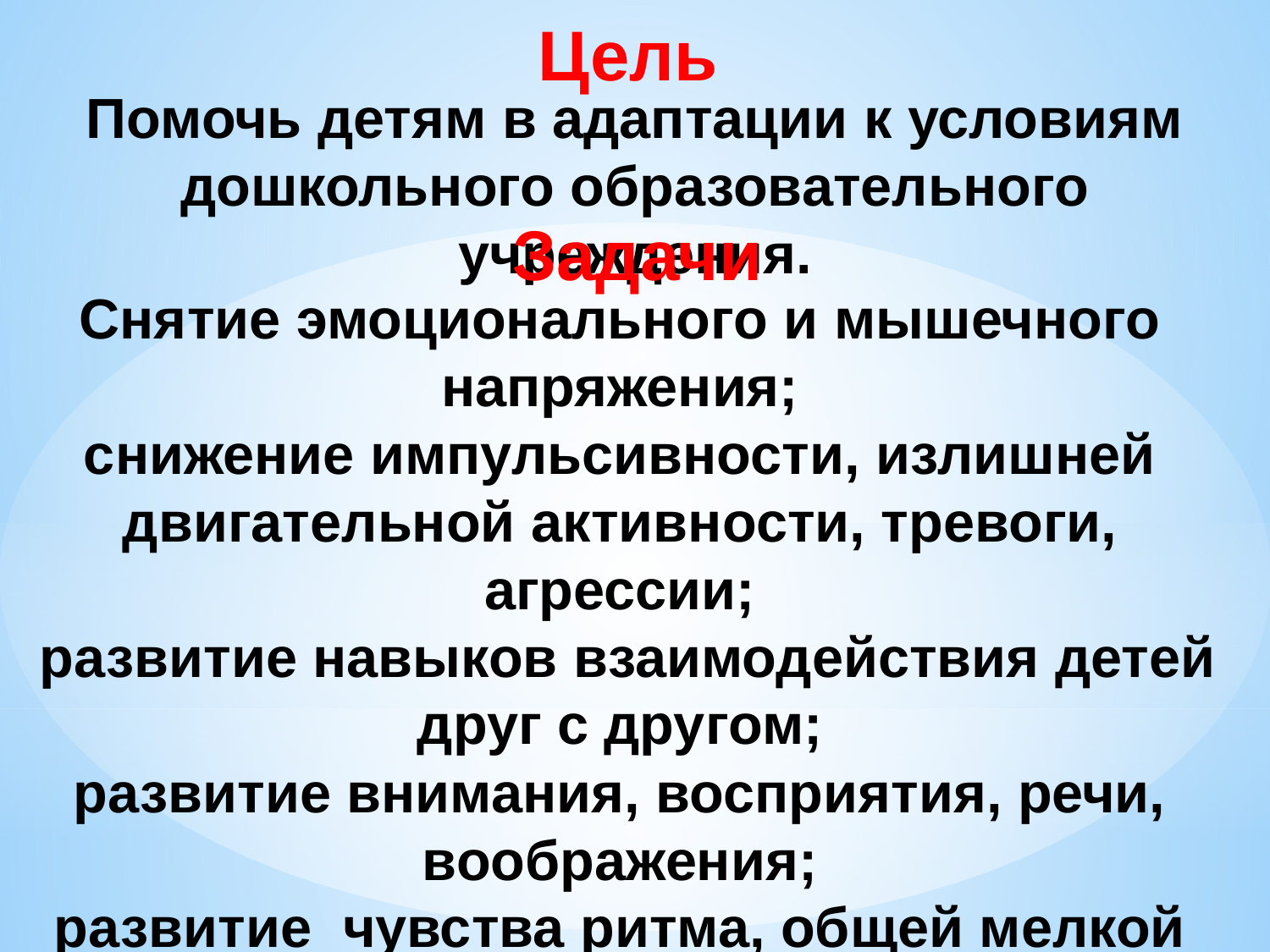

Цель
Помочь детям в адаптации к условиям дошкольного образовательного учреждения.

Задачи
Снятие эмоционального и мышечного напряжения;
снижение импульсивности, излишней двигательной ак­тивности, тревоги, агрессии;
 развитие навыков взаимодействия детей друг с другом;
развитие внимания, восприятия, речи, воображения;
развитие  чувства ритма, общей мелкой моторики, координации движений;
	развитие игровых навыков, произвольного поведения.